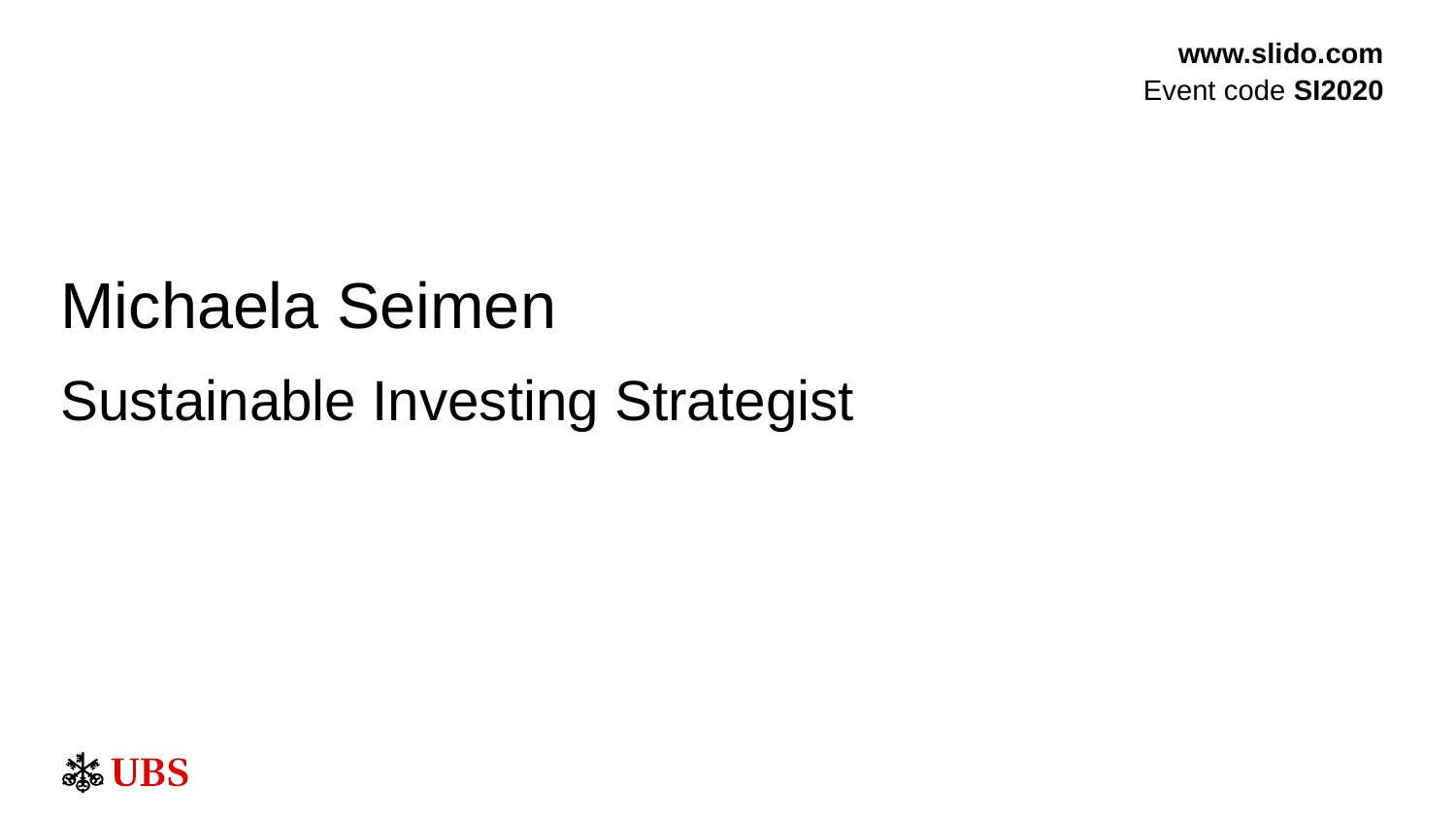

www.slido.com
Event code SI2020
Michaela Seimen
Sustainable Investing Strategist